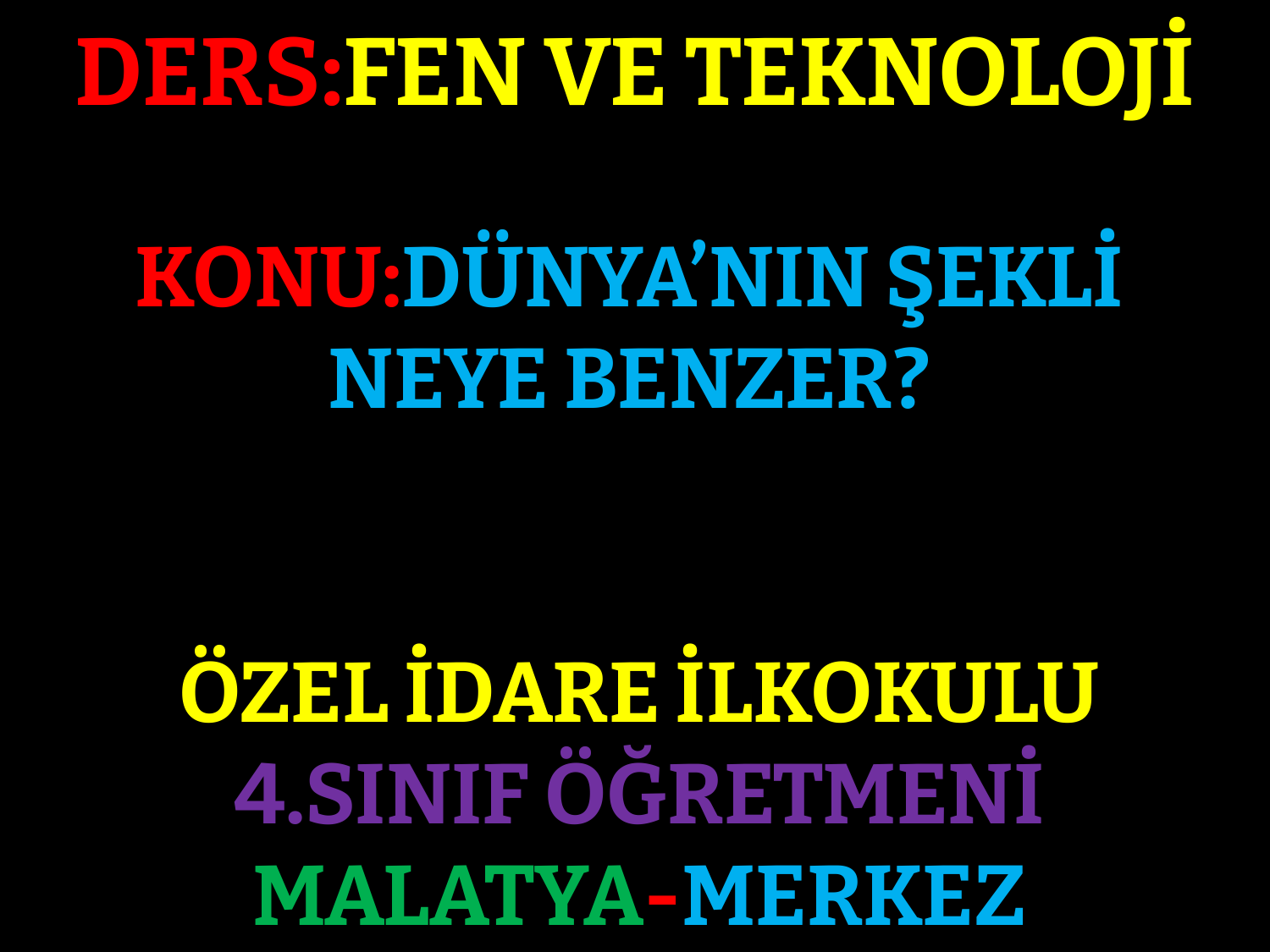

DERS:FEN VE TEKNOLOJİ
KONU:DÜNYA’NIN ŞEKLİ
NEYE BENZER?
#

ÖZEL İDARE İLKOKULU
4.SINIF ÖĞRETMENİ
MALATYA-MERKEZ